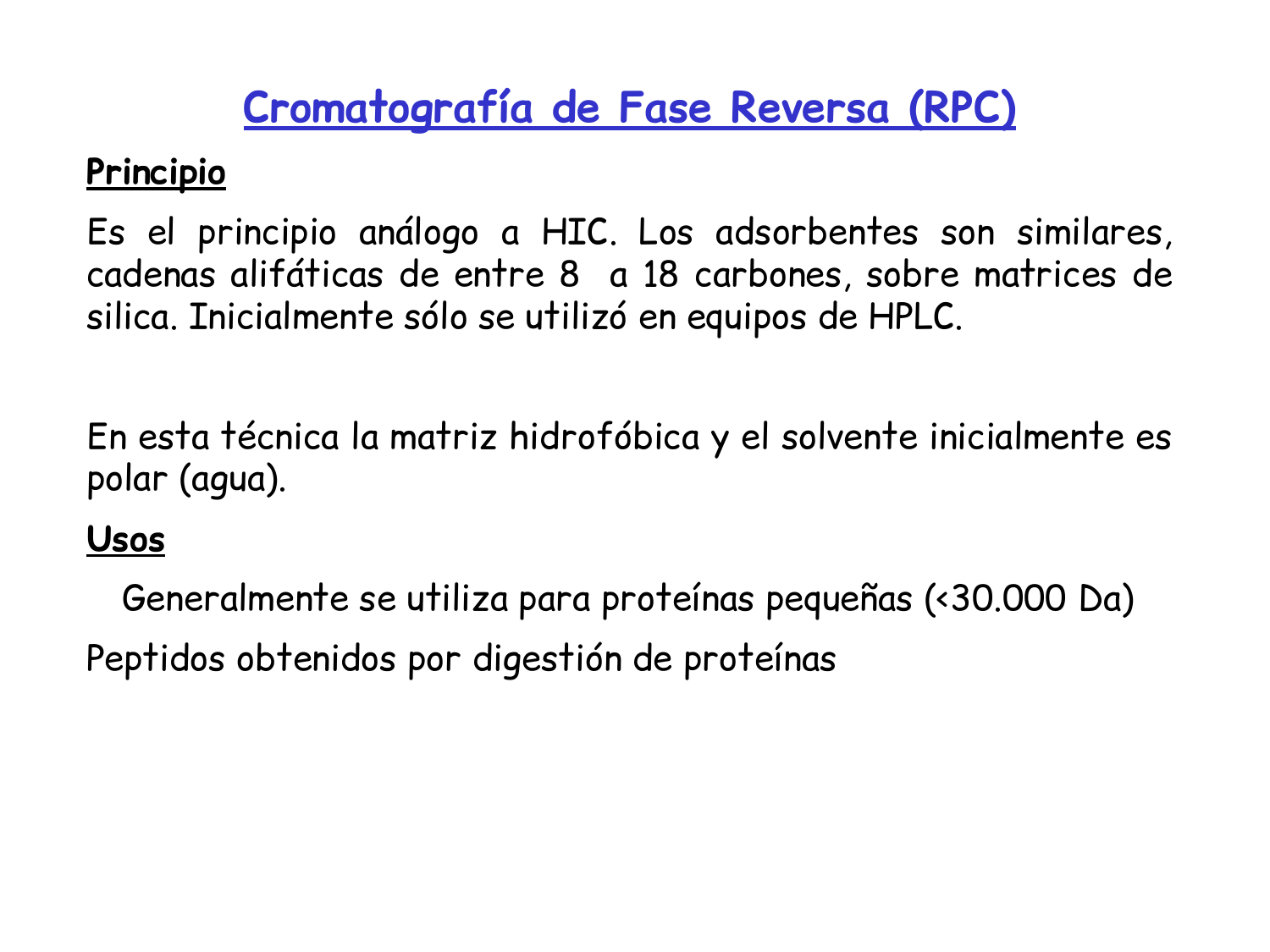

Cromatografía de Fase Reversa (RPC)
Principio
Es el principio análogo a HIC. Los adsorbentes son similares, cadenas alifáticas de entre 8  a 18 carbones, sobre matrices de silica. Inicialmente sólo se utilizó en equipos de HPLC.

En esta técnica la matriz hidrofóbica y el solvente inicialmente es polar (agua).
Usos
    Generalmente se utiliza para proteínas pequeñas (<30.000 Da)
Peptidos obtenidos por digestión de proteínas